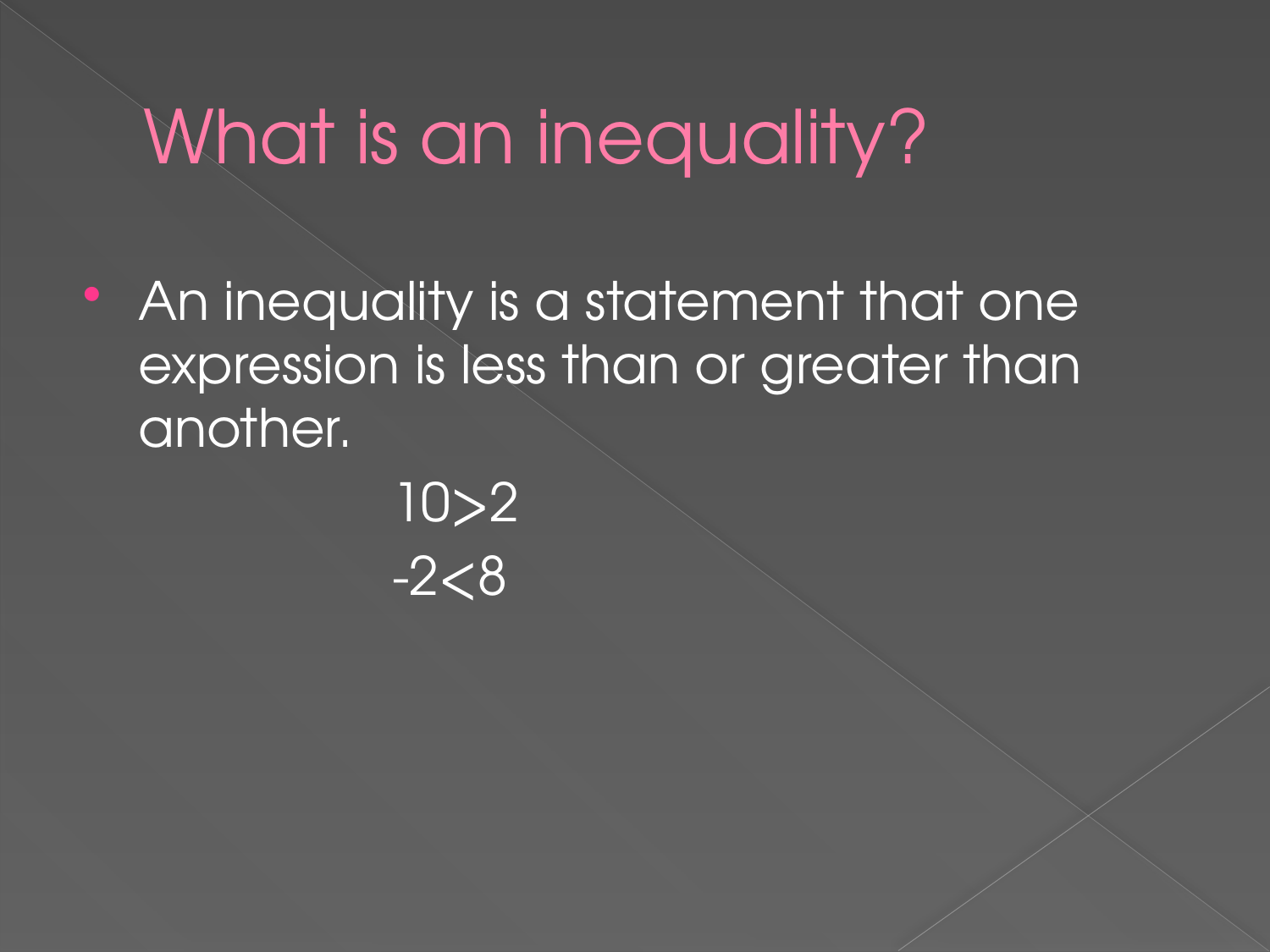

# What is an inequality?
An inequality is a statement that one expression is less than or greater than another.
			10>2
			-2<8